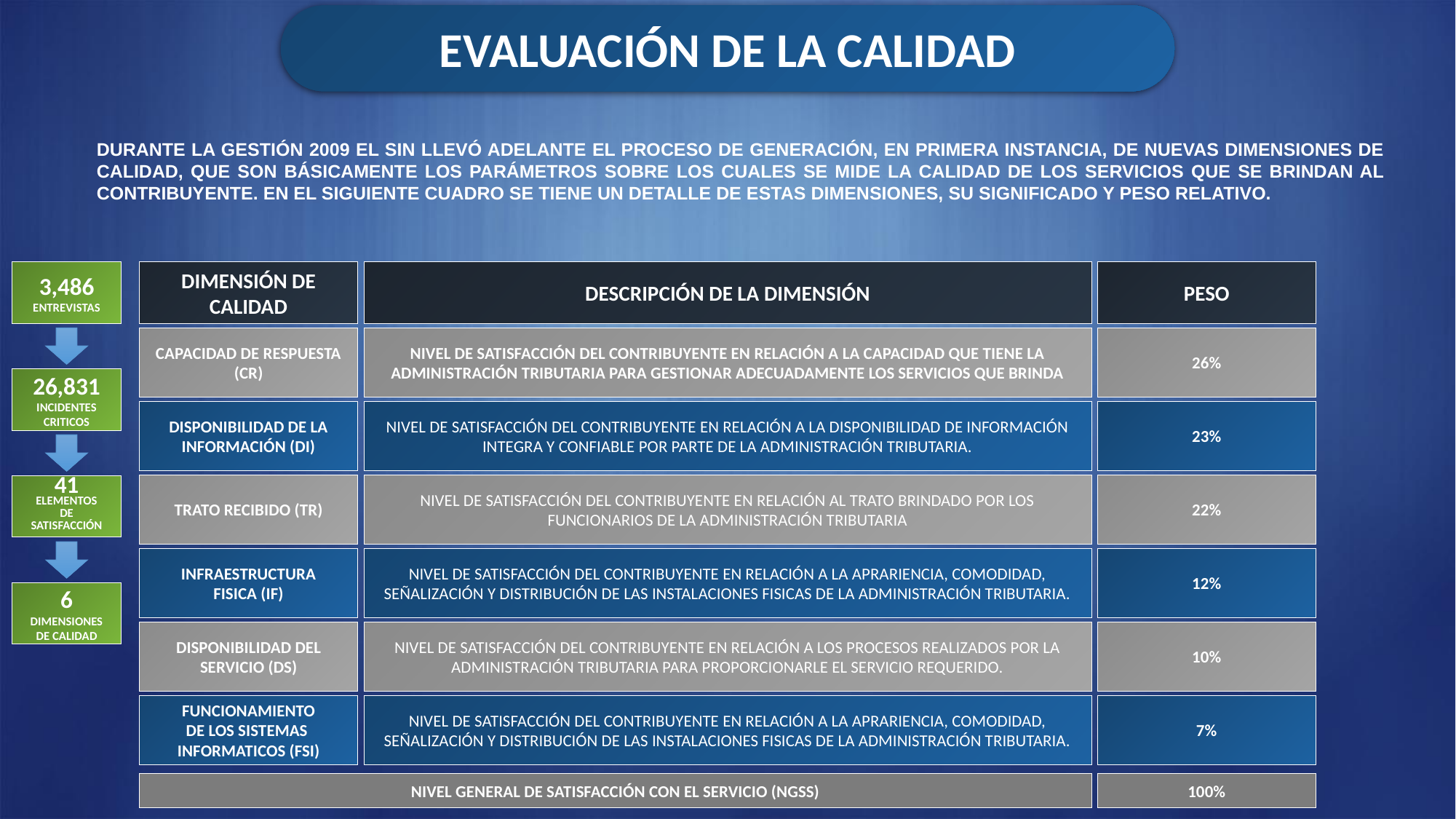

EVALUACIÓN DE LA CALIDAD
DURANTE LA GESTIÓN 2009 EL SIN LLEVÓ ADELANTE EL PROCESO DE GENERACIÓN, EN PRIMERA INSTANCIA, DE NUEVAS DIMENSIONES DE CALIDAD, QUE SON BÁSICAMENTE LOS PARÁMETROS SOBRE LOS CUALES SE MIDE LA CALIDAD DE LOS SERVICIOS QUE SE BRINDAN AL CONTRIBUYENTE. EN EL SIGUIENTE CUADRO SE TIENE UN DETALLE DE ESTAS DIMENSIONES, SU SIGNIFICADO Y PESO RELATIVO.
3,486
ENTREVISTAS
DIMENSIÓN DE CALIDAD
DESCRIPCIÓN DE LA DIMENSIÓN
PESO

CAPACIDAD DE RESPUESTA (CR)
NIVEL DE SATISFACCIÓN DEL CONTRIBUYENTE EN RELACIÓN A LA CAPACIDAD QUE TIENE LA ADMINISTRACIÓN TRIBUTARIA PARA GESTIONAR ADECUADAMENTE LOS SERVICIOS QUE BRINDA
26%
26,831
INCIDENTES
CRITICOS
DISPONIBILIDAD DE LA INFORMACIÓN (DI)
NIVEL DE SATISFACCIÓN DEL CONTRIBUYENTE EN RELACIÓN A LA DISPONIBILIDAD DE INFORMACIÓN INTEGRA Y CONFIABLE POR PARTE DE LA ADMINISTRACIÓN TRIBUTARIA.
23%

TRATO RECIBIDO (TR)
NIVEL DE SATISFACCIÓN DEL CONTRIBUYENTE EN RELACIÓN AL TRATO BRINDADO POR LOS FUNCIONARIOS DE LA ADMINISTRACIÓN TRIBUTARIA
22%
41
ELEMENTOS
DE
SATISFACCIÓN

INFRAESTRUCTURA
FISICA (IF)
NIVEL DE SATISFACCIÓN DEL CONTRIBUYENTE EN RELACIÓN A LA APRARIENCIA, COMODIDAD, SEÑALIZACIÓN Y DISTRIBUCIÓN DE LAS INSTALACIONES FISICAS DE LA ADMINISTRACIÓN TRIBUTARIA.
12%
6
DIMENSIONES
DE CALIDAD
DISPONIBILIDAD DEL SERVICIO (DS)
NIVEL DE SATISFACCIÓN DEL CONTRIBUYENTE EN RELACIÓN A LOS PROCESOS REALIZADOS POR LA ADMINISTRACIÓN TRIBUTARIA PARA PROPORCIONARLE EL SERVICIO REQUERIDO.
10%
FUNCIONAMIENTO
DE LOS SISTEMAS
INFORMATICOS (FSI)
NIVEL DE SATISFACCIÓN DEL CONTRIBUYENTE EN RELACIÓN A LA APRARIENCIA, COMODIDAD, SEÑALIZACIÓN Y DISTRIBUCIÓN DE LAS INSTALACIONES FISICAS DE LA ADMINISTRACIÓN TRIBUTARIA.
7%
NIVEL GENERAL DE SATISFACCIÓN CON EL SERVICIO (NGSS)
100%